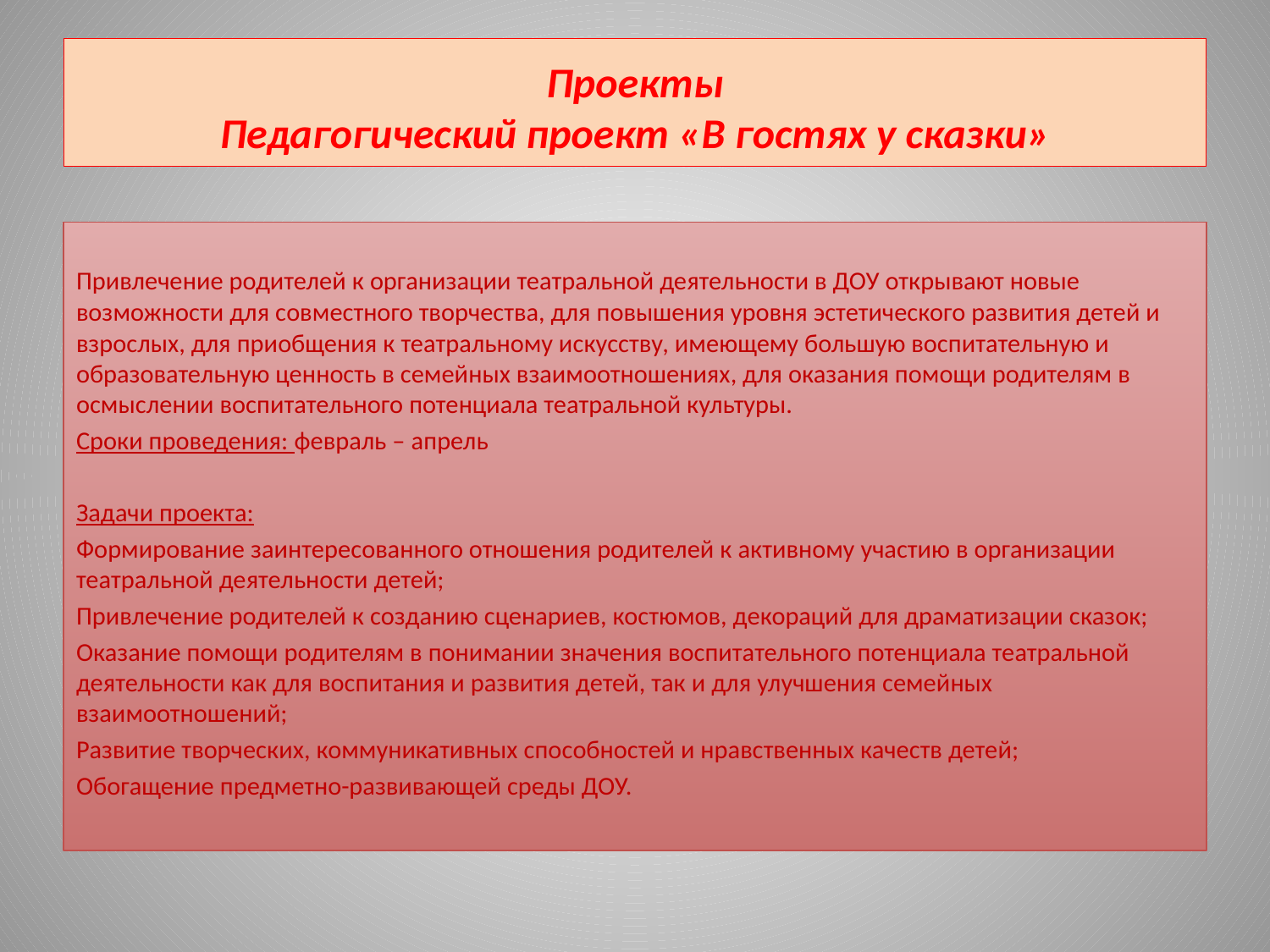

# Проекты Педагогический проект «В гостях у сказки»

Привлечение родителей к организации театральной деятельности в ДОУ открывают новые возможности для совместного творчества, для повышения уровня эстетического развития детей и взрослых, для приобщения к театральному искусству, имеющему большую воспитательную и образовательную ценность в семейных взаимоотношениях, для оказания помощи родителям в осмыслении воспитательного потенциала театральной культуры.
Сроки проведения: февраль – апрель

Задачи проекта:
Формирование заинтересованного отношения родителей к активному участию в организации театральной деятельности детей;
Привлечение родителей к созданию сценариев, костюмов, декораций для драматизации сказок;
Оказание помощи родителям в понимании значения воспитательного потенциала театральной деятельности как для воспитания и развития детей, так и для улучшения семейных взаимоотношений;
Развитие творческих, коммуникативных способностей и нравственных качеств детей;
Обогащение предметно-развивающей среды ДОУ.